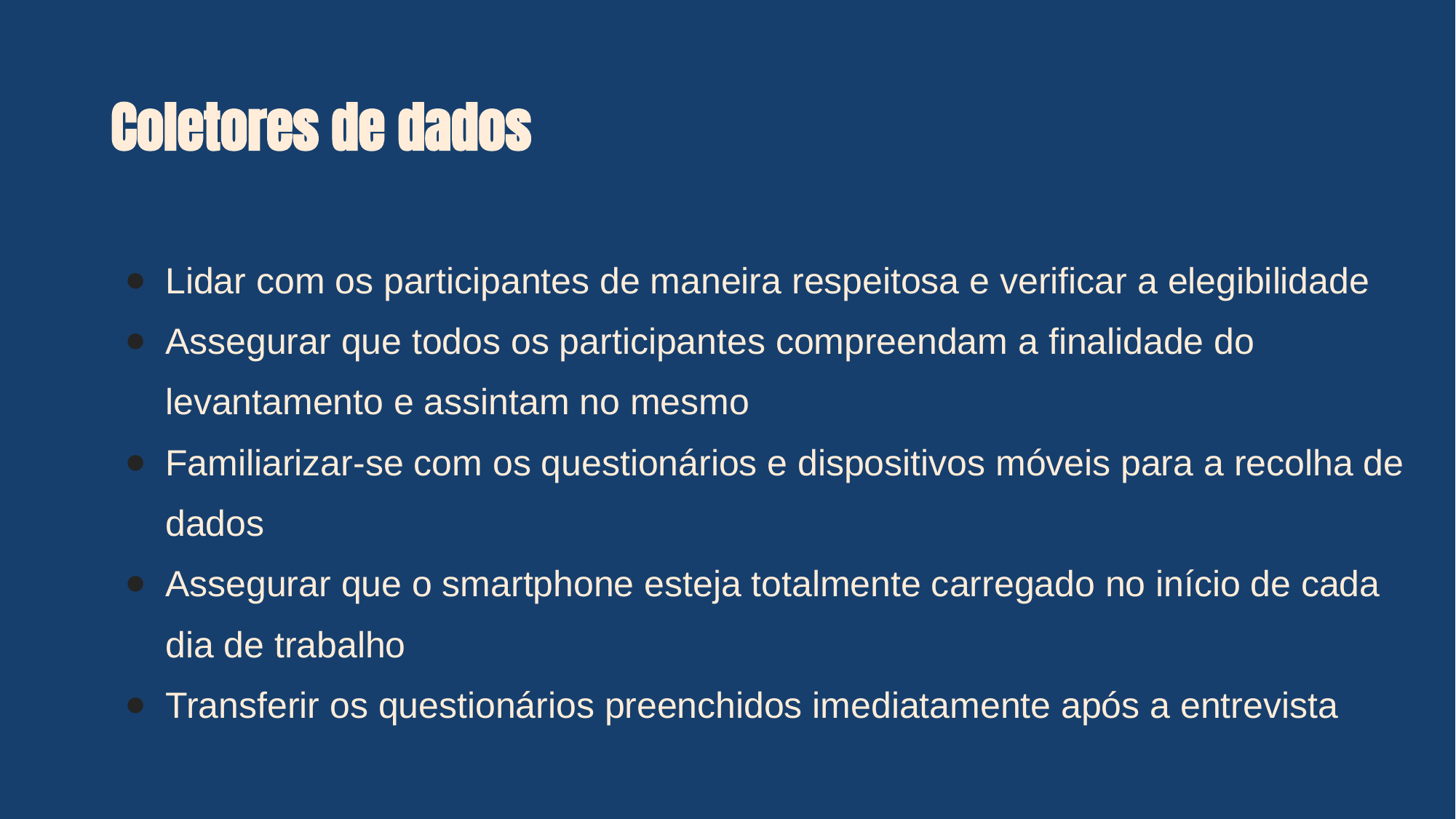

# Coletores de dados
Lidar com os participantes de maneira respeitosa e verificar a elegibilidade
Assegurar que todos os participantes compreendam a finalidade do levantamento e assintam no mesmo
Familiarizar-se com os questionários e dispositivos móveis para a recolha de dados
Assegurar que o smartphone esteja totalmente carregado no início de cada dia de trabalho
Transferir os questionários preenchidos imediatamente após a entrevista